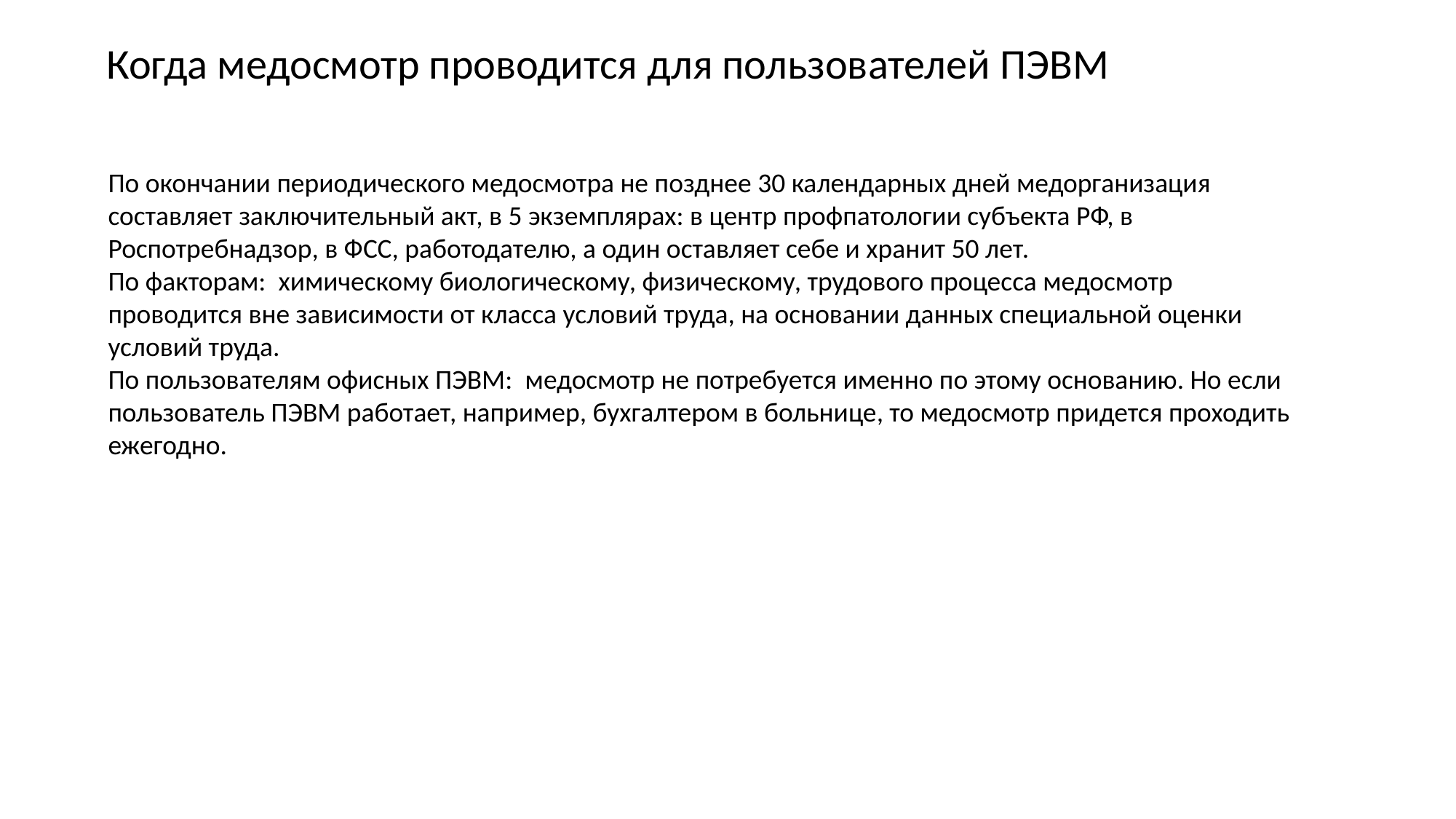

Когда медосмотр проводится для пользователей ПЭВМ
По окончании периодического медосмотра не позднее 30 календарных дней медорганизация составляет заключительный акт, в 5 экземплярах: в центр профпатологии субъекта РФ, в Роспотребнадзор, в ФСС, работодателю, а один оставляет себе и хранит 50 лет.
По факторам:  химическому биологическому, физическому, трудового процесса медосмотр проводится вне зависимости от класса условий труда, на основании данных специальной оценки условий труда.
По пользователям офисных ПЭВМ:  медосмотр не потребуется именно по этому основанию. Но если пользователь ПЭВМ работает, например, бухгалтером в больнице, то медосмотр придется проходить ежегодно.